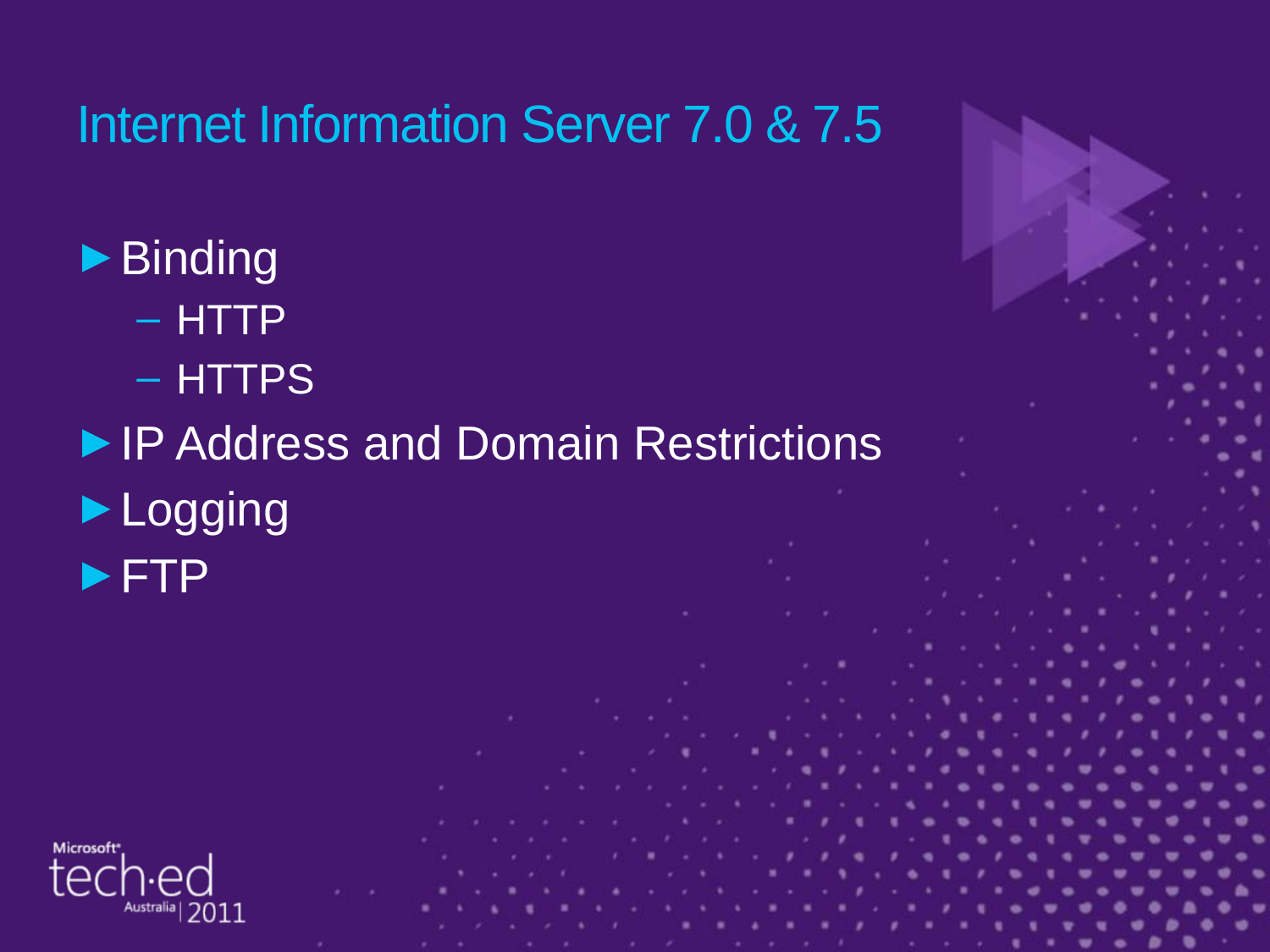

# Internet Information Server 7.0 & 7.5
Binding
HTTP
HTTPS
IP Address and Domain Restrictions
Logging
FTP